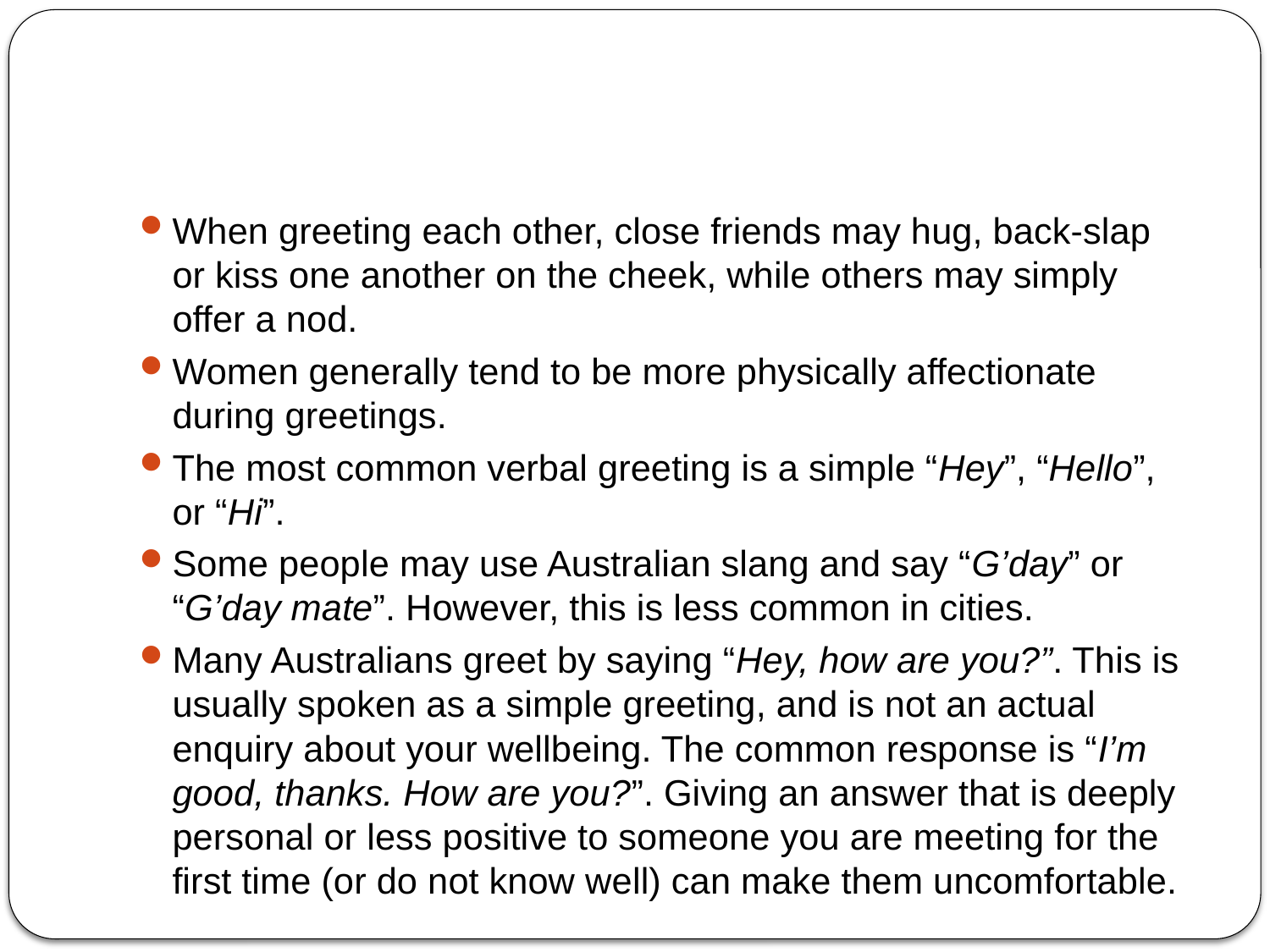

#
When greeting each other, close friends may hug, back-slap or kiss one another on the cheek, while others may simply offer a nod.
Women generally tend to be more physically affectionate during greetings.
The most common verbal greeting is a simple “Hey”, “Hello”, or “Hi”.
Some people may use Australian slang and say “G’day” or “G’day mate”. However, this is less common in cities.
Many Australians greet by saying “Hey, how are you?”. This is usually spoken as a simple greeting, and is not an actual enquiry about your wellbeing. The common response is “I’m good, thanks. How are you?”. Giving an answer that is deeply personal or less positive to someone you are meeting for the first time (or do not know well) can make them uncomfortable.